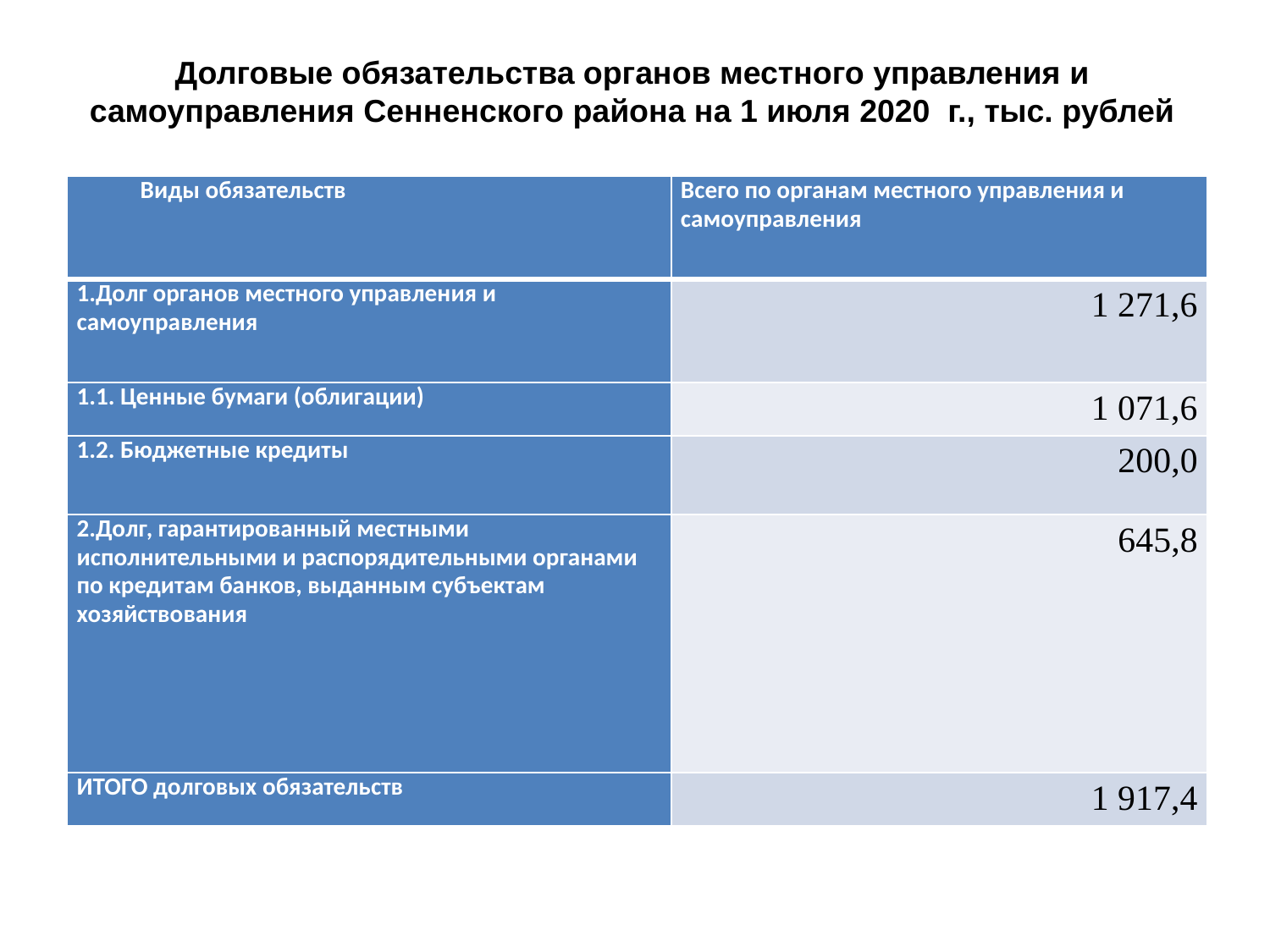

Долговые обязательства органов местного управления и самоуправления Сенненского района на 1 июля 2020  г., тыс. рублей
| Виды обязательств | Всего по органам местного управления и самоуправления |
| --- | --- |
| 1.Долг органов местного управления и самоуправления | 1 271,6 |
| 1.1. Ценные бумаги (облигации) | 1 071,6 |
| 1.2. Бюджетные кредиты | 200,0 |
| 2.Долг, гарантированный местными исполнительными и распорядительными органами по кредитам банков, выданным субъектам хозяйствования | 645,8 |
| ИТОГО долговых обязательств | 1 917,4 |